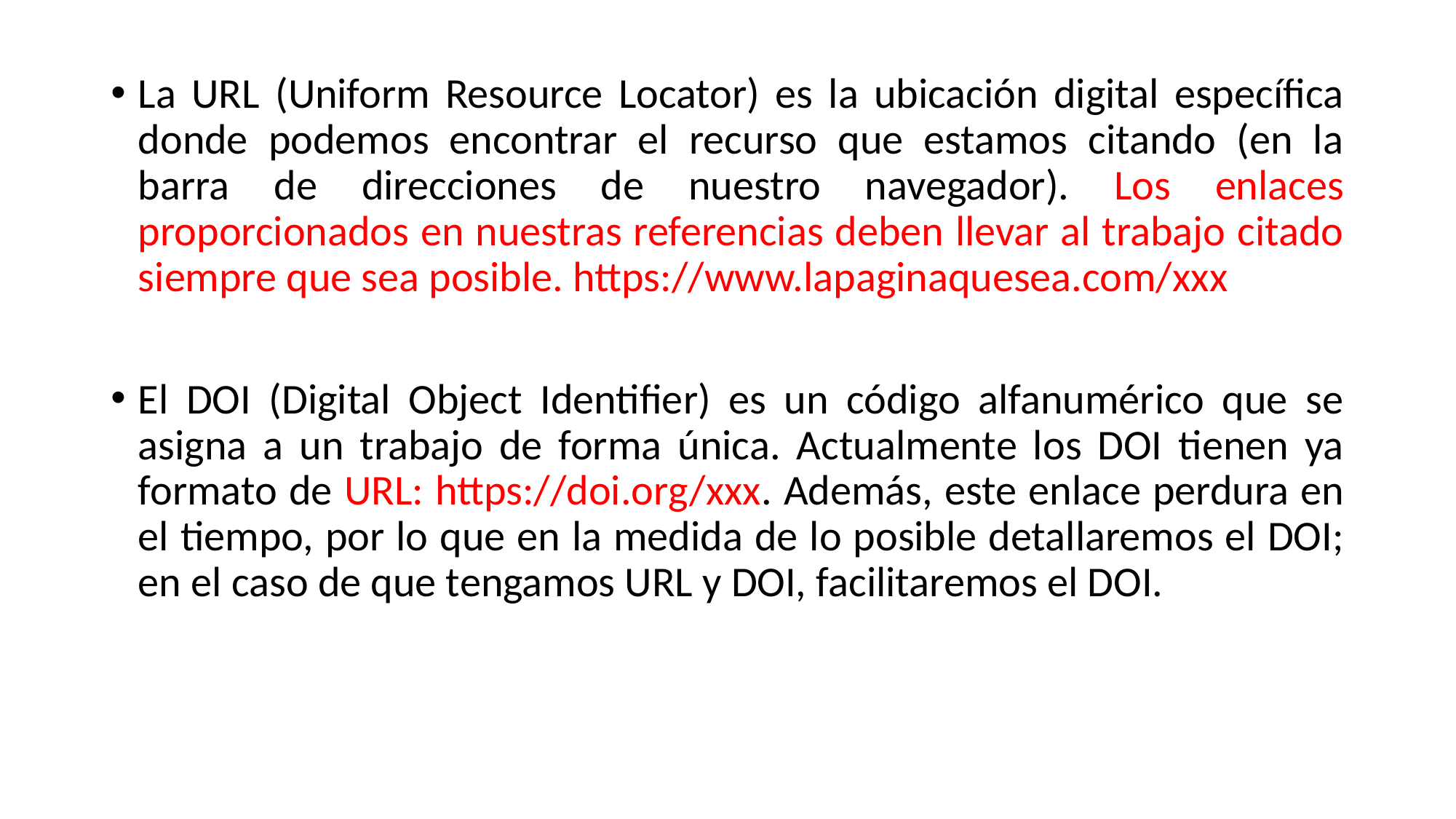

La URL (Uniform Resource Locator) es la ubicación digital específica donde podemos encontrar el recurso que estamos citando (en la barra de direcciones de nuestro navegador). Los enlaces proporcionados en nuestras referencias deben llevar al trabajo citado siempre que sea posible. https://www.lapaginaquesea.com/xxx

El DOI (Digital Object Identifier) es un código alfanumérico que se asigna a un trabajo de forma única. Actualmente los DOI tienen ya formato de URL: https://doi.org/xxx. Además, este enlace perdura en el tiempo, por lo que en la medida de lo posible detallaremos el DOI; en el caso de que tengamos URL y DOI, facilitaremos el DOI.